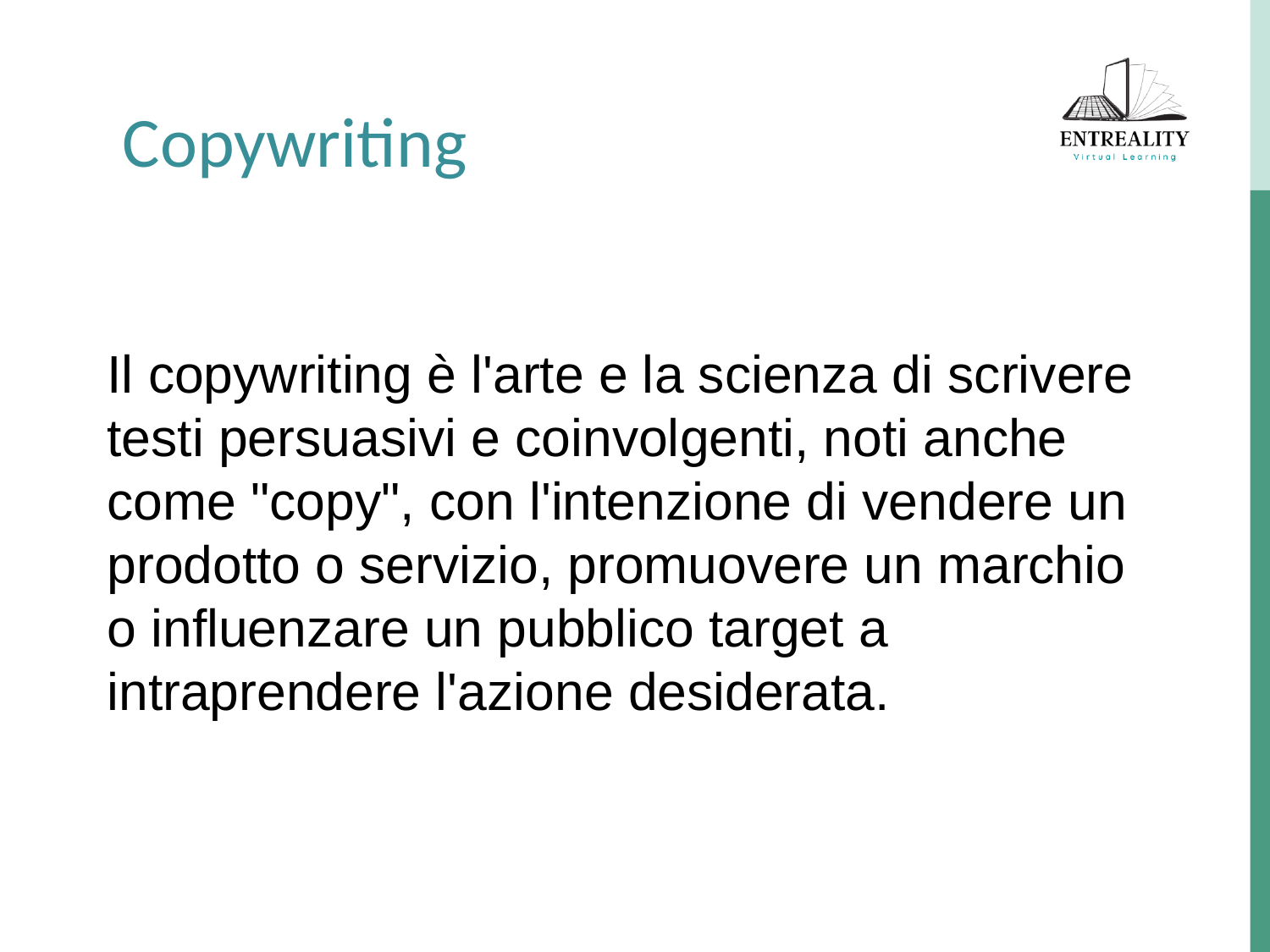

Copywriting
Il copywriting è l'arte e la scienza di scrivere testi persuasivi e coinvolgenti, noti anche come "copy", con l'intenzione di vendere un prodotto o servizio, promuovere un marchio o influenzare un pubblico target a intraprendere l'azione desiderata.